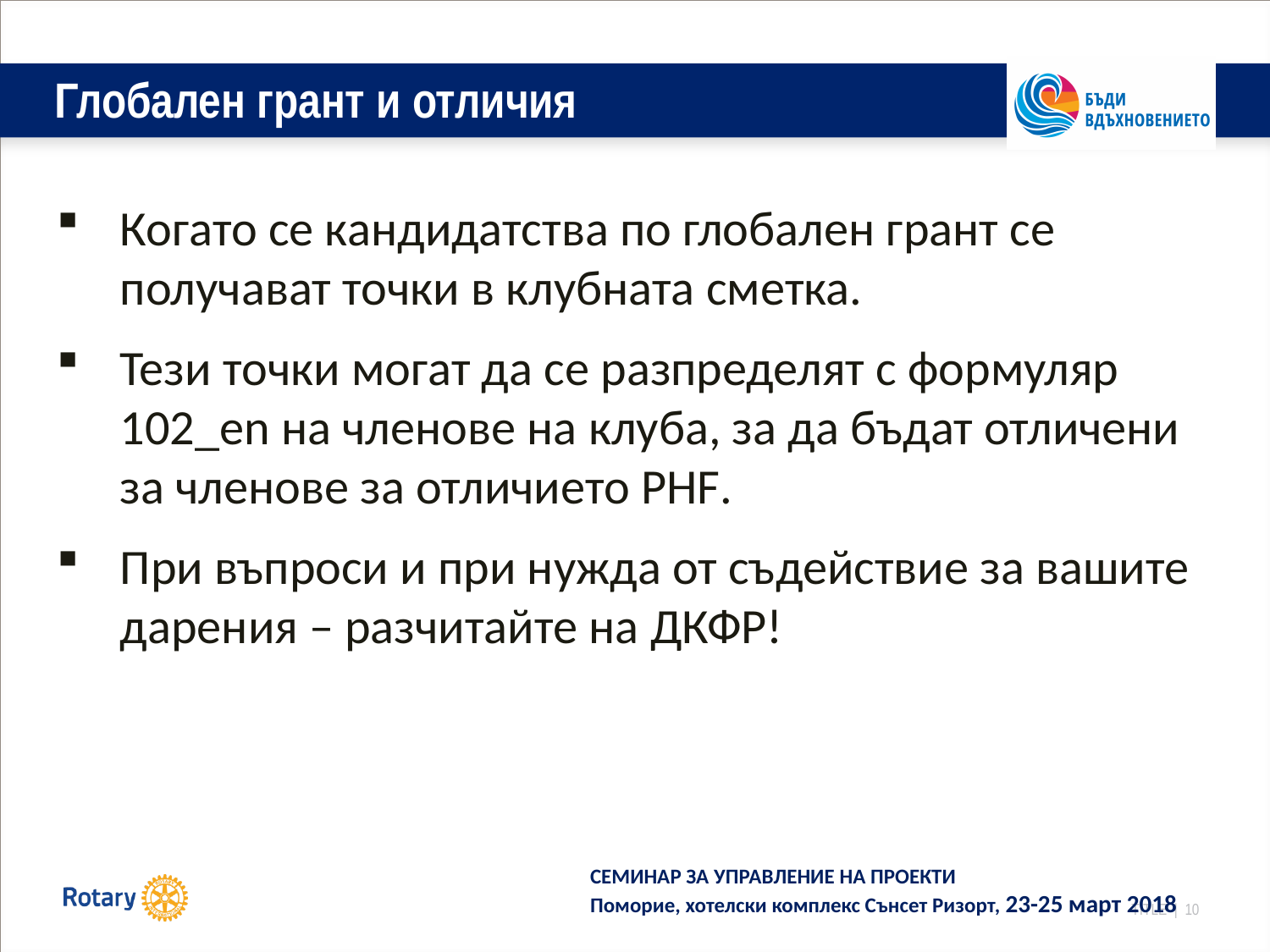

Глобален грант и отличия
Когато се кандидатства по глобален грант се получават точки в клубната сметка.
Тези точки могат да се разпределят с формуляр 102_en на членове на клуба, за да бъдат отличени за членове за отличието PHF.
При въпроси и при нужда от съдействие за вашите  дарения – разчитайте на ДКФР!